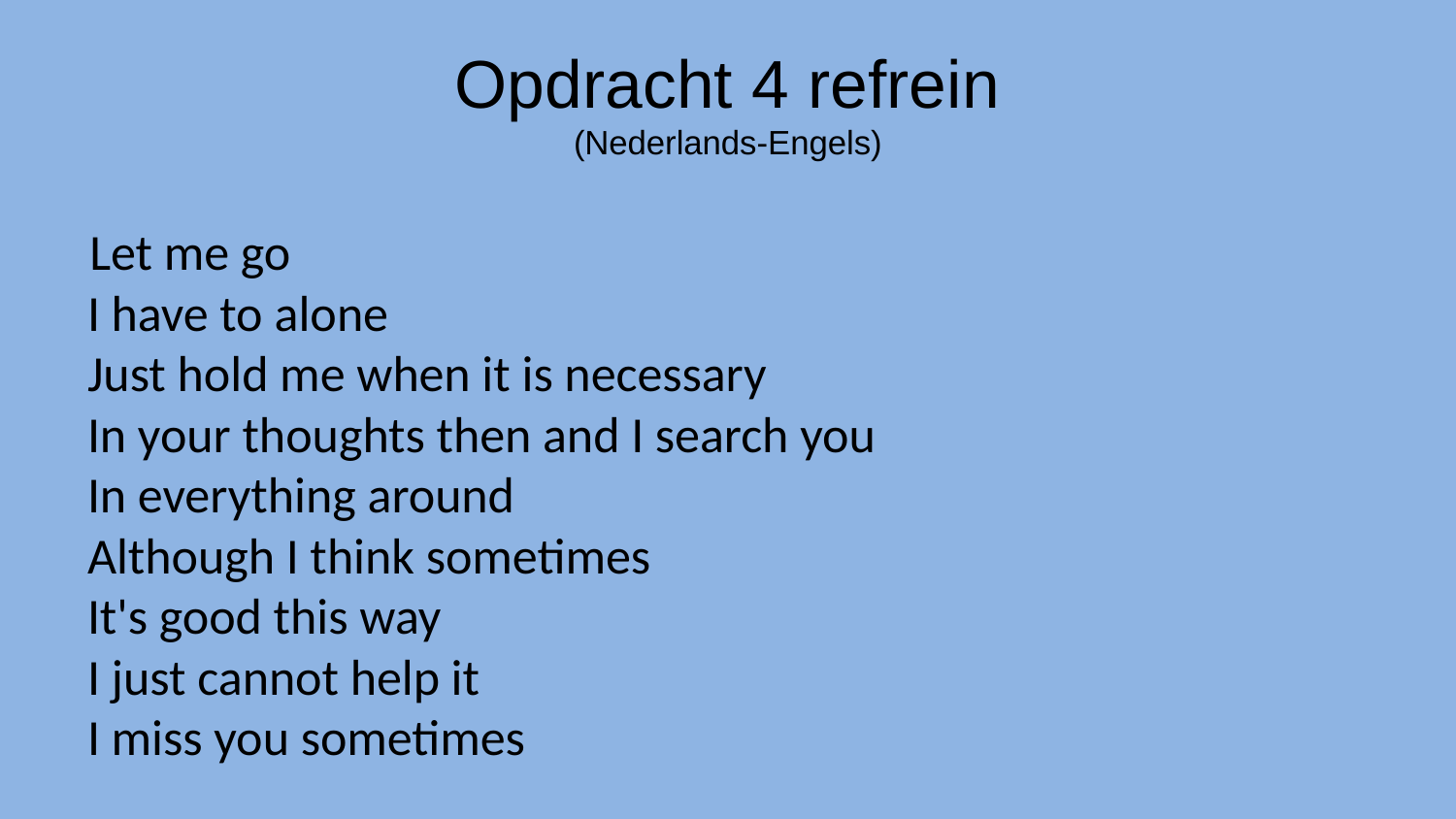

# Opdracht 4 refrein (Nederlands-Engels)
Let me go
I have to alone
Just hold me when it is necessary
In your thoughts then and I search you
In everything around
Although I think sometimes
It's good this way
I just cannot help it
I miss you sometimes